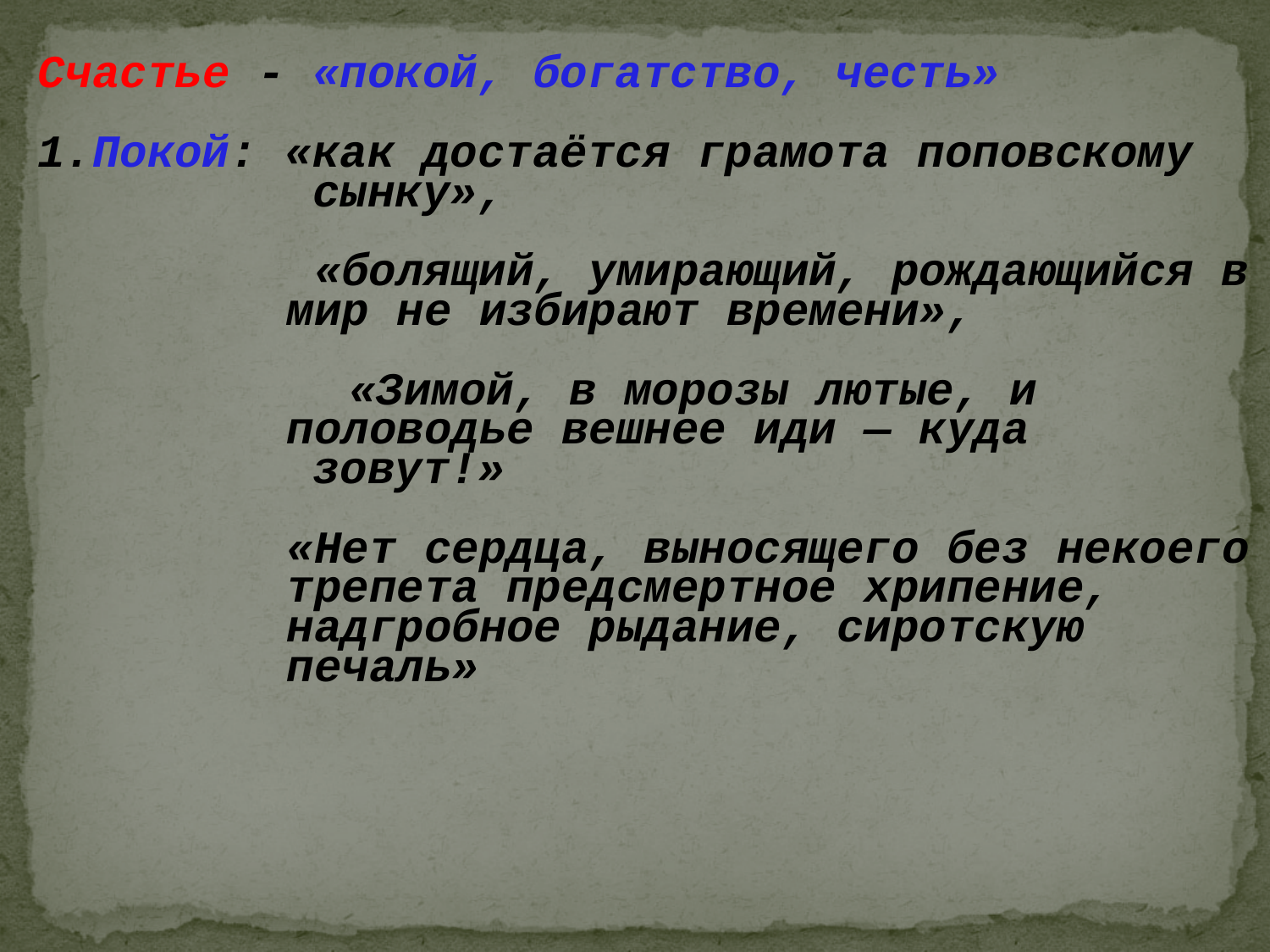

Счастье - «покой, богатство, честь»

1.Покой: «как достаётся грамота поповскому
          сынку»,

				 «болящий, умирающий, рождающийся в 				мир не избирают времени»,

 					«Зимой, в морозы лютые, и 							половодье вешнее иди — куда
          зовут!»

				«Нет сердца, выносящего без некоего
				трепета предсмертное хрипение,
				надгробное рыдание, сиротскую
				печаль»